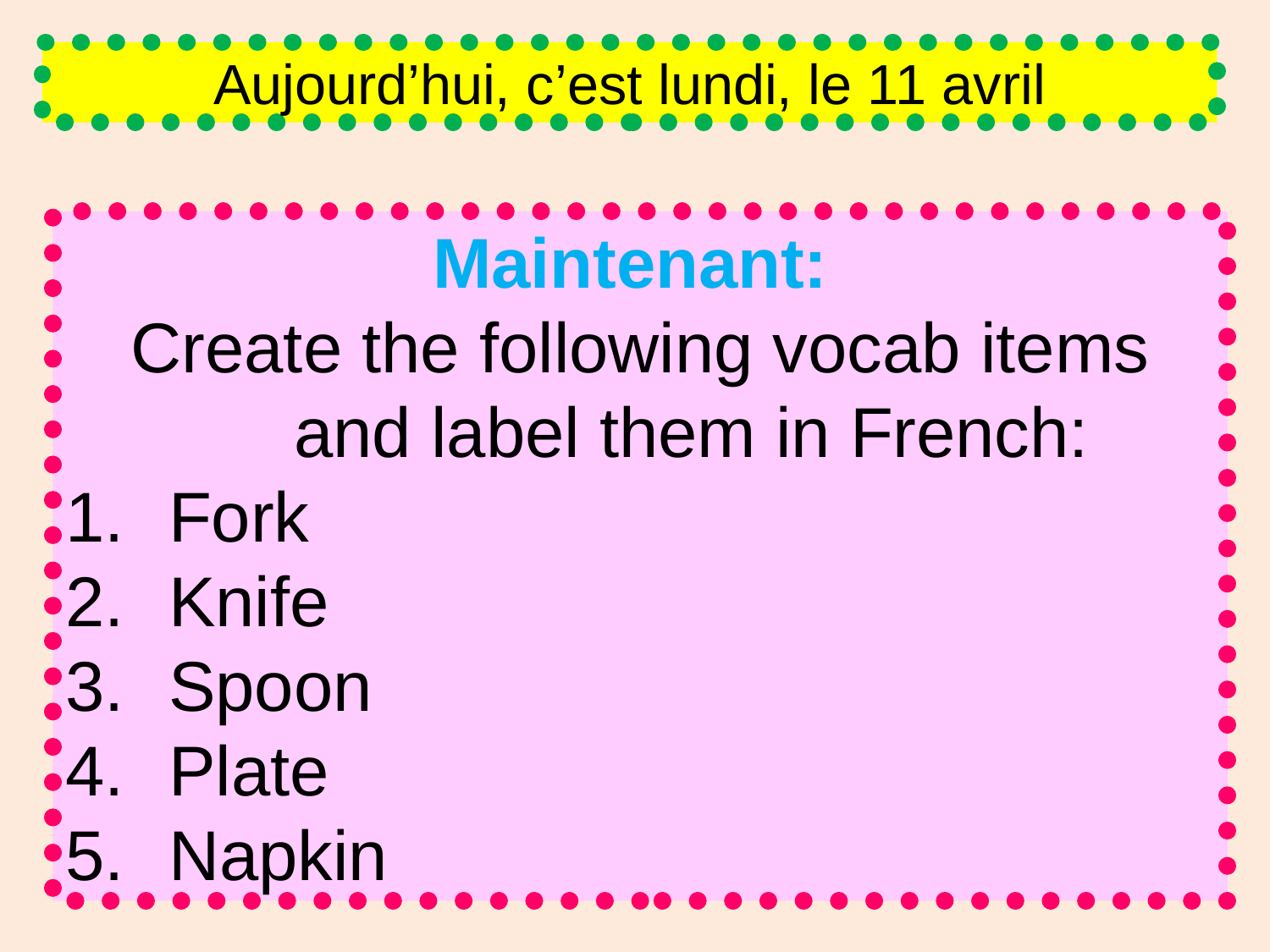

Aujourd’hui, c’est lundi, le 11 avril
Maintenant:
Create the following vocab items and label them in French:
Fork
Knife
Spoon
Plate
Napkin